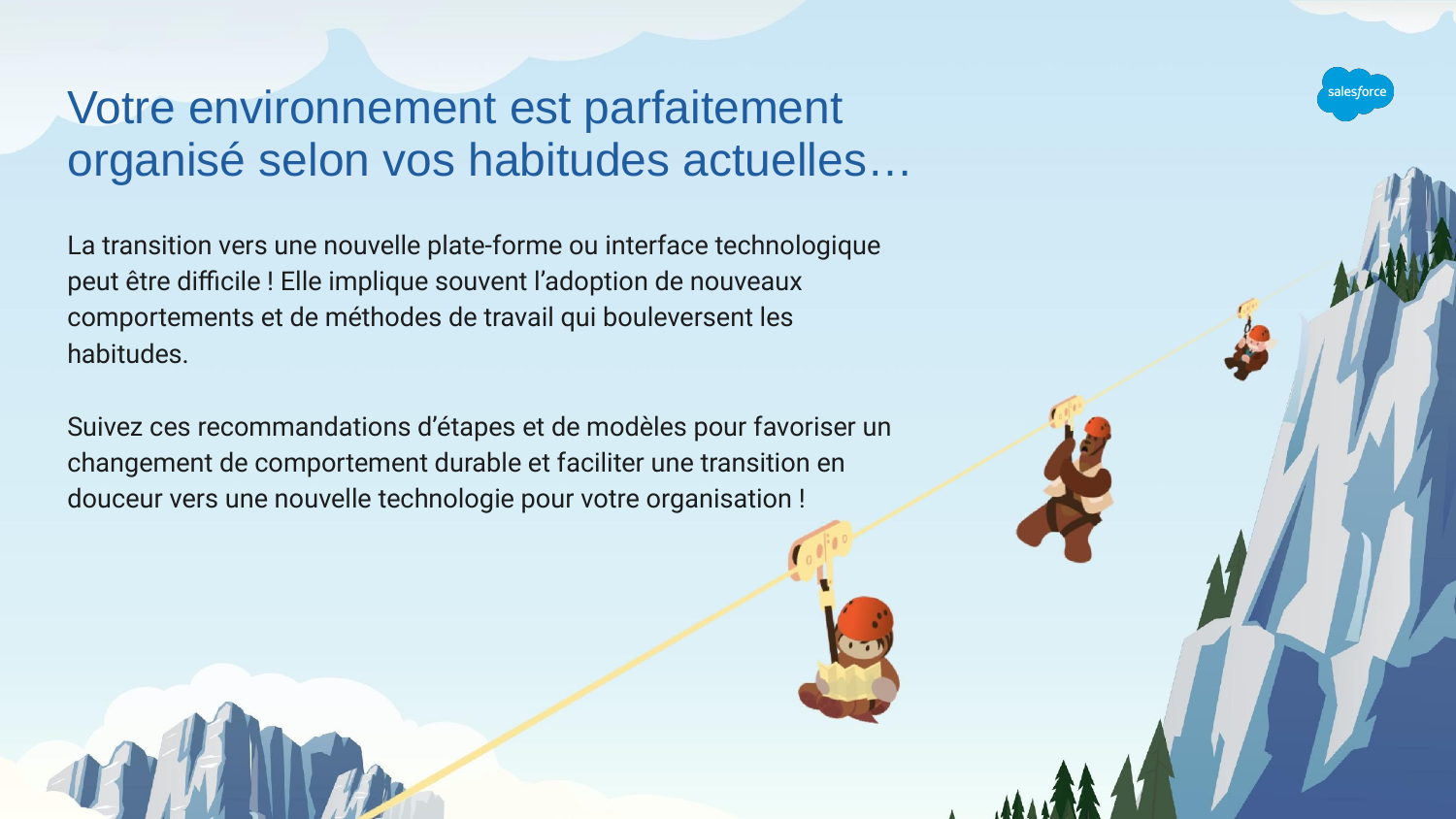

# Votre environnement est parfaitement organisé selon vos habitudes actuelles…
La transition vers une nouvelle plate-forme ou interface technologique peut être difficile ! Elle implique souvent l’adoption de nouveaux comportements et de méthodes de travail qui bouleversent les habitudes.
Suivez ces recommandations d’étapes et de modèles pour favoriser un changement de comportement durable et faciliter une transition en douceur vers une nouvelle technologie pour votre organisation !